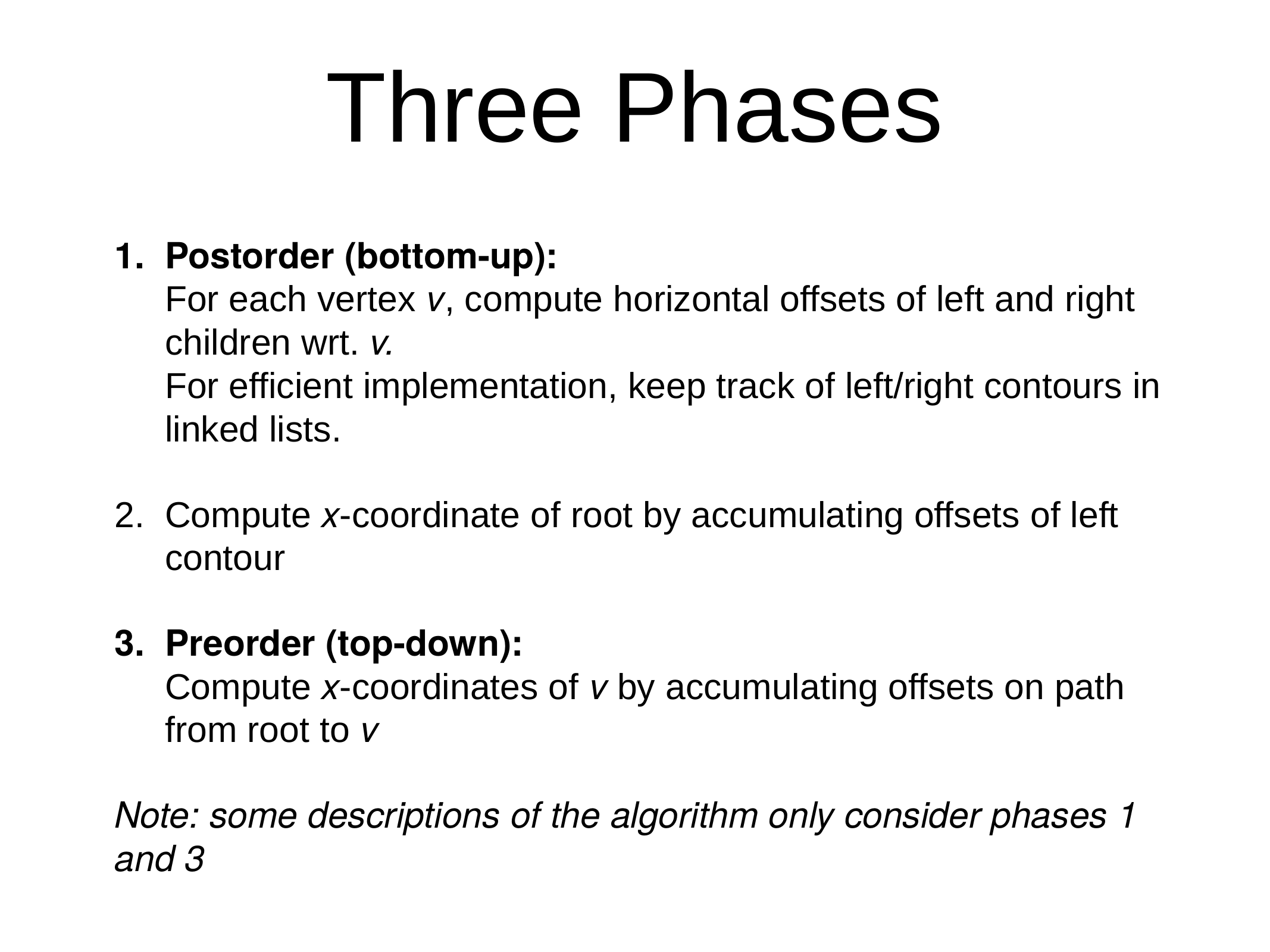

19
# Three Phases
Postorder (bottom-up):
For each vertex v, compute horizontal offsets of left and right children wrt. v.
For efficient implementation, keep track of left/right contours in linked lists.
Compute x-coordinate of root by accumulating offsets of left contour
Preorder (top-down):
Compute x-coordinates of v by accumulating offsets on path from root to v
Note: some descriptions of the algorithm only consider phases 1 and 3